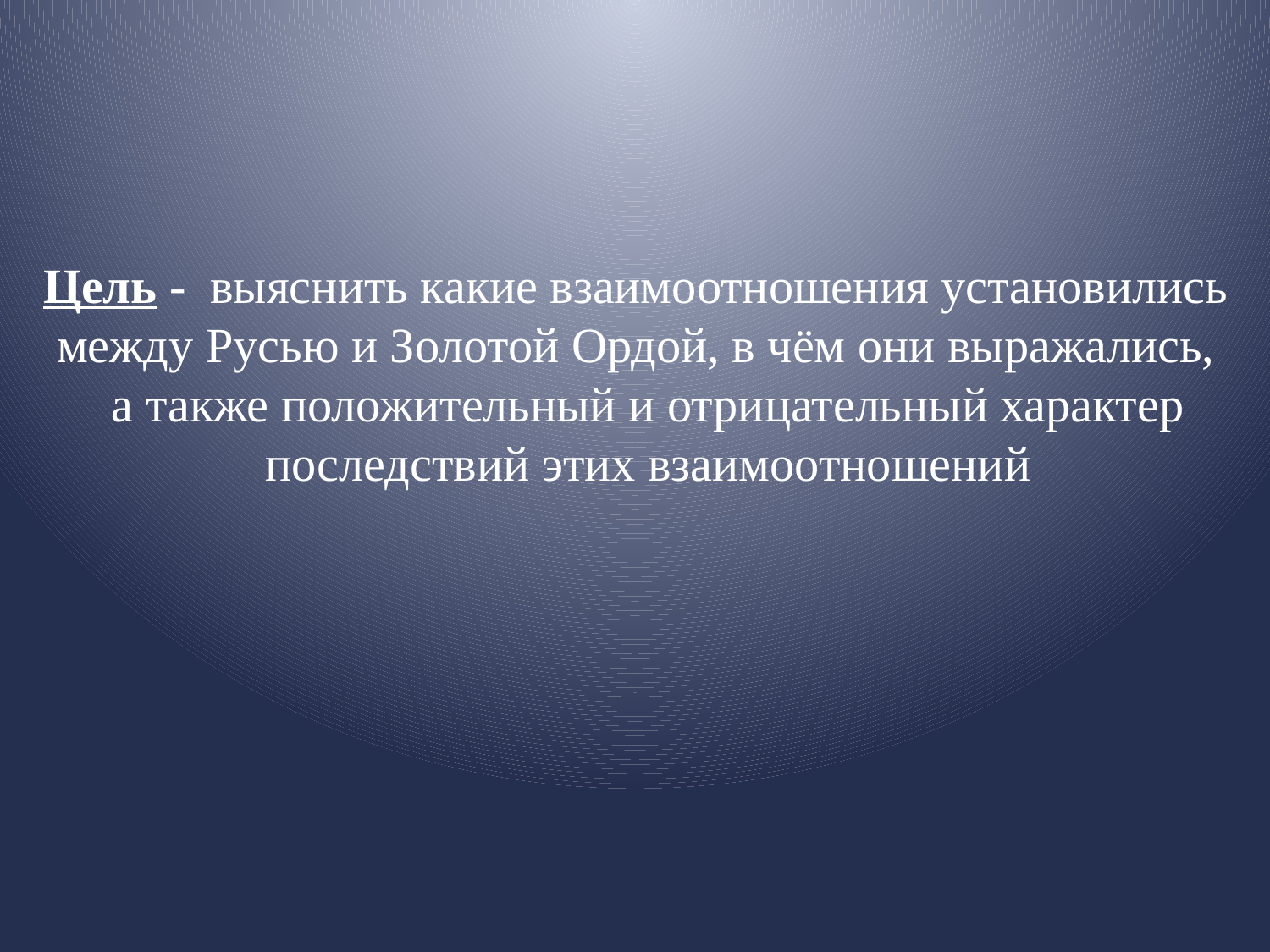

Цель -  выяснить какие взаимоотношения установились
между Русью и Золотой Ордой, в чём они выражались,
 а также положительный и отрицательный характер
 последствий этих взаимоотношений